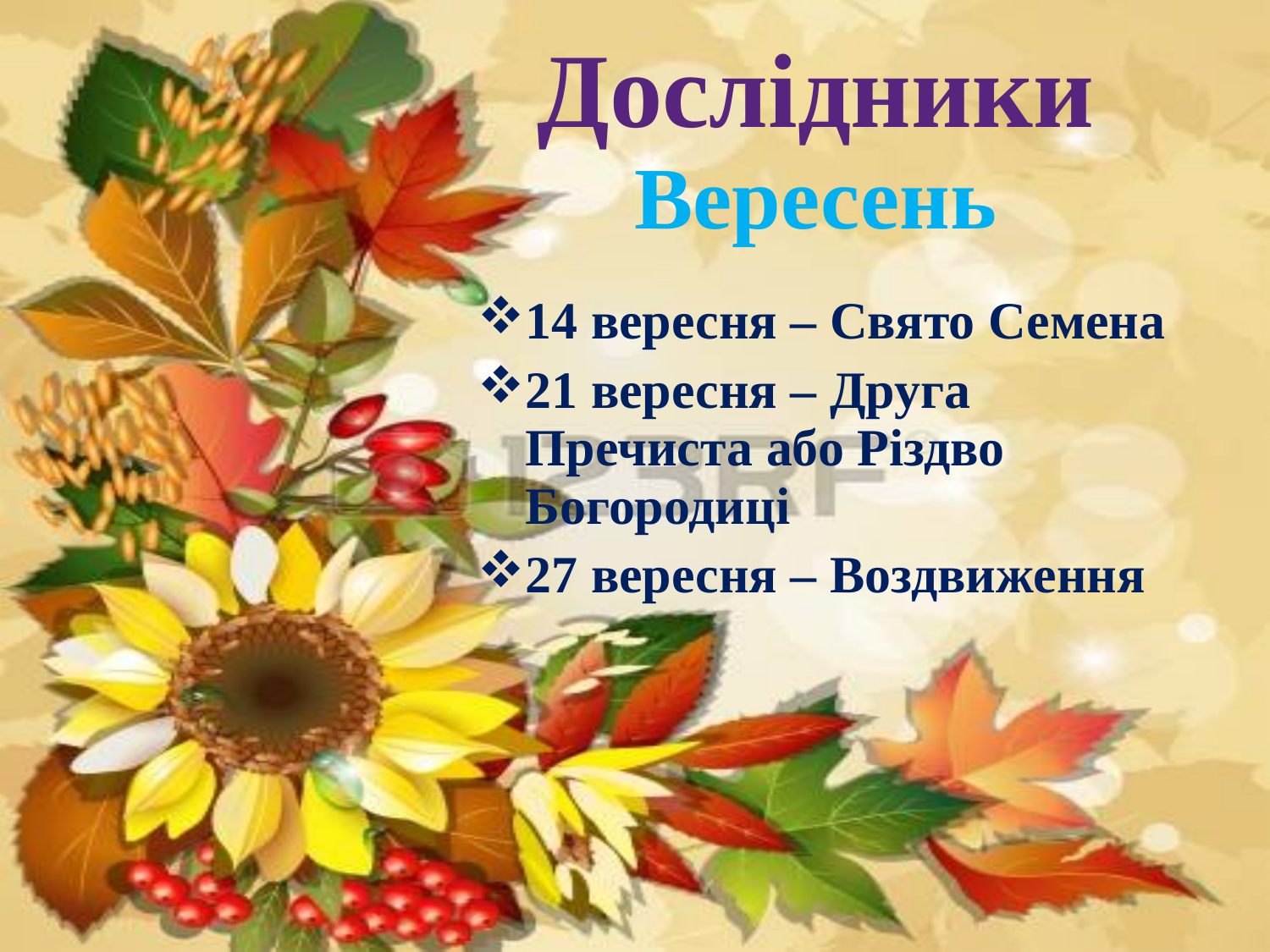

# Дослідники Вересень
14 вересня – Свято Семена
21 вересня – Друга Пречиста або Різдво Богородиці
27 вересня – Воздвиження